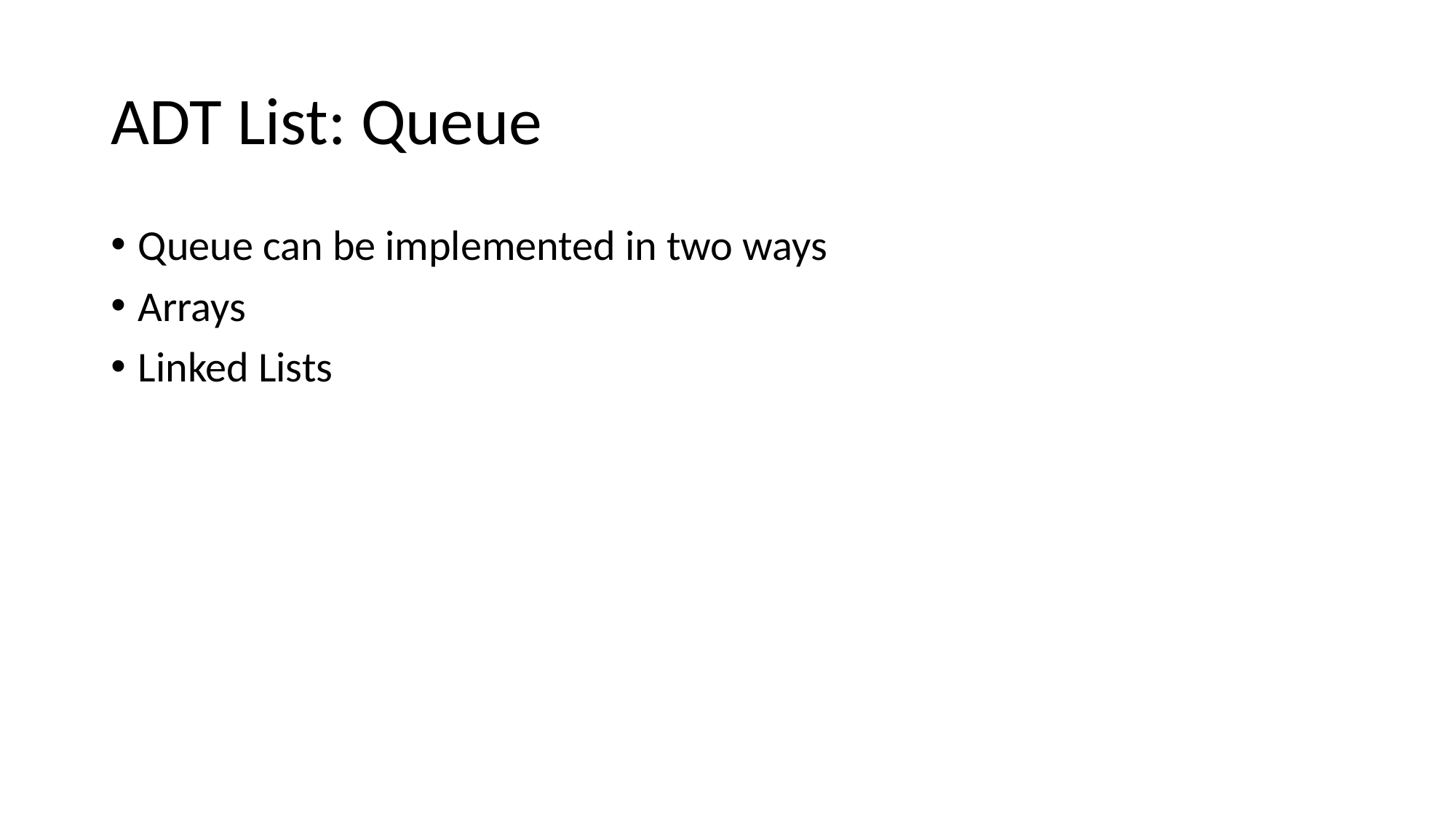

# ADT List: Queue
Queue can be implemented in two ways
Arrays
Linked Lists